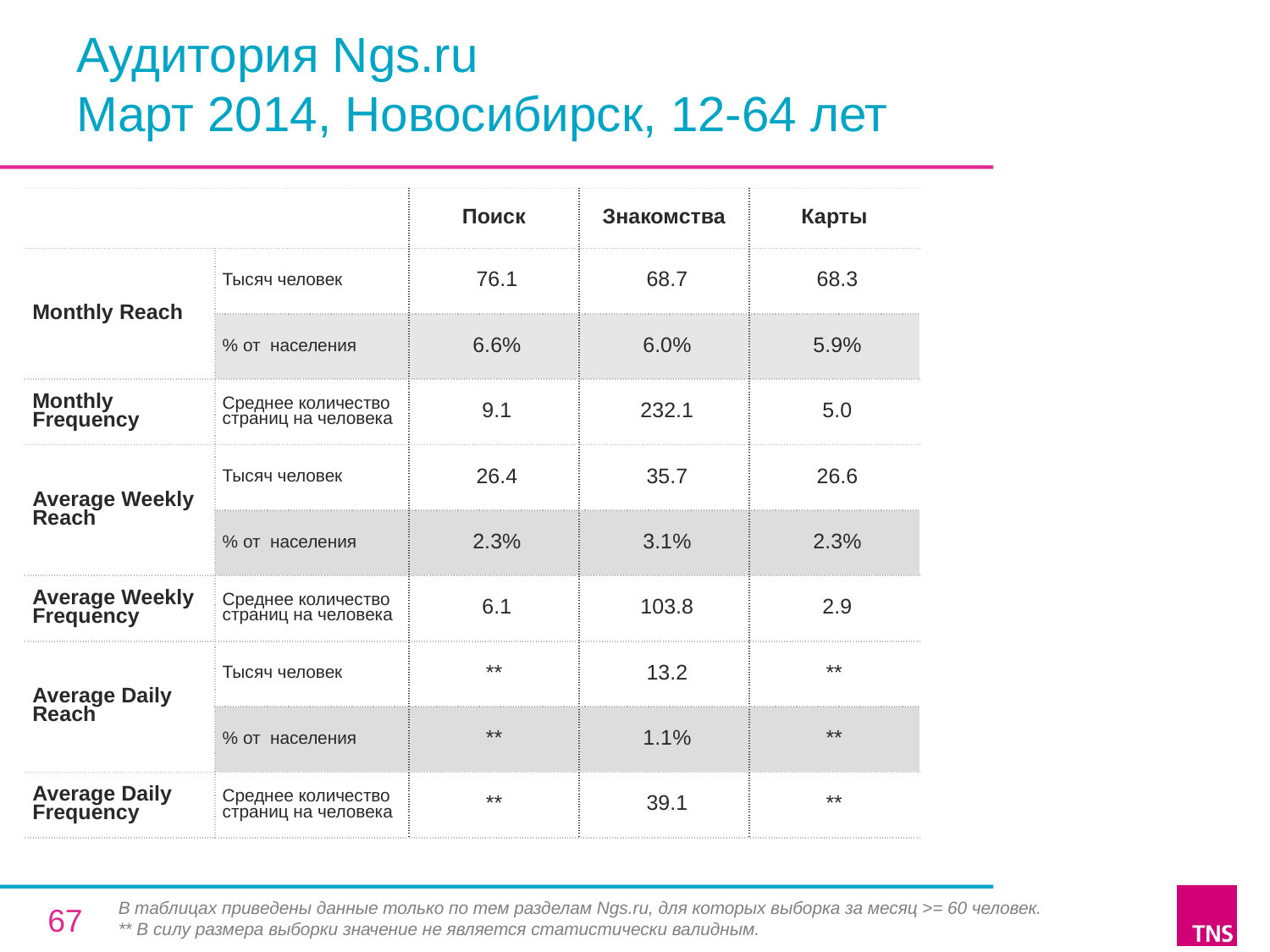

# Аудитория Ngs.ru Март 2014, Новосибирск, 12-64 лет
|  |  | Поиск | Знакомства | Карты |
| --- | --- | --- | --- | --- |
| Monthly Reach | Тысяч человек | 76.1 | 68.7 | 68.3 |
|  | % от населения | 6.6% | 6.0% | 5.9% |
| Monthly Frequency | Среднее количество страниц на человека | 9.1 | 232.1 | 5.0 |
| Average Weekly Reach | Тысяч человек | 26.4 | 35.7 | 26.6 |
|  | % от населения | 2.3% | 3.1% | 2.3% |
| Average Weekly Frequency | Среднее количество страниц на человека | 6.1 | 103.8 | 2.9 |
| Average Daily Reach | Тысяч человек | \*\* | 13.2 | \*\* |
|  | % от населения | \*\* | 1.1% | \*\* |
| Average Daily Frequency | Среднее количество страниц на человека | \*\* | 39.1 | \*\* |
В таблицах приведены данные только по тем разделам Ngs.ru, для которых выборка за месяц >= 60 человек.
** В силу размера выборки значение не является статистически валидным.
67